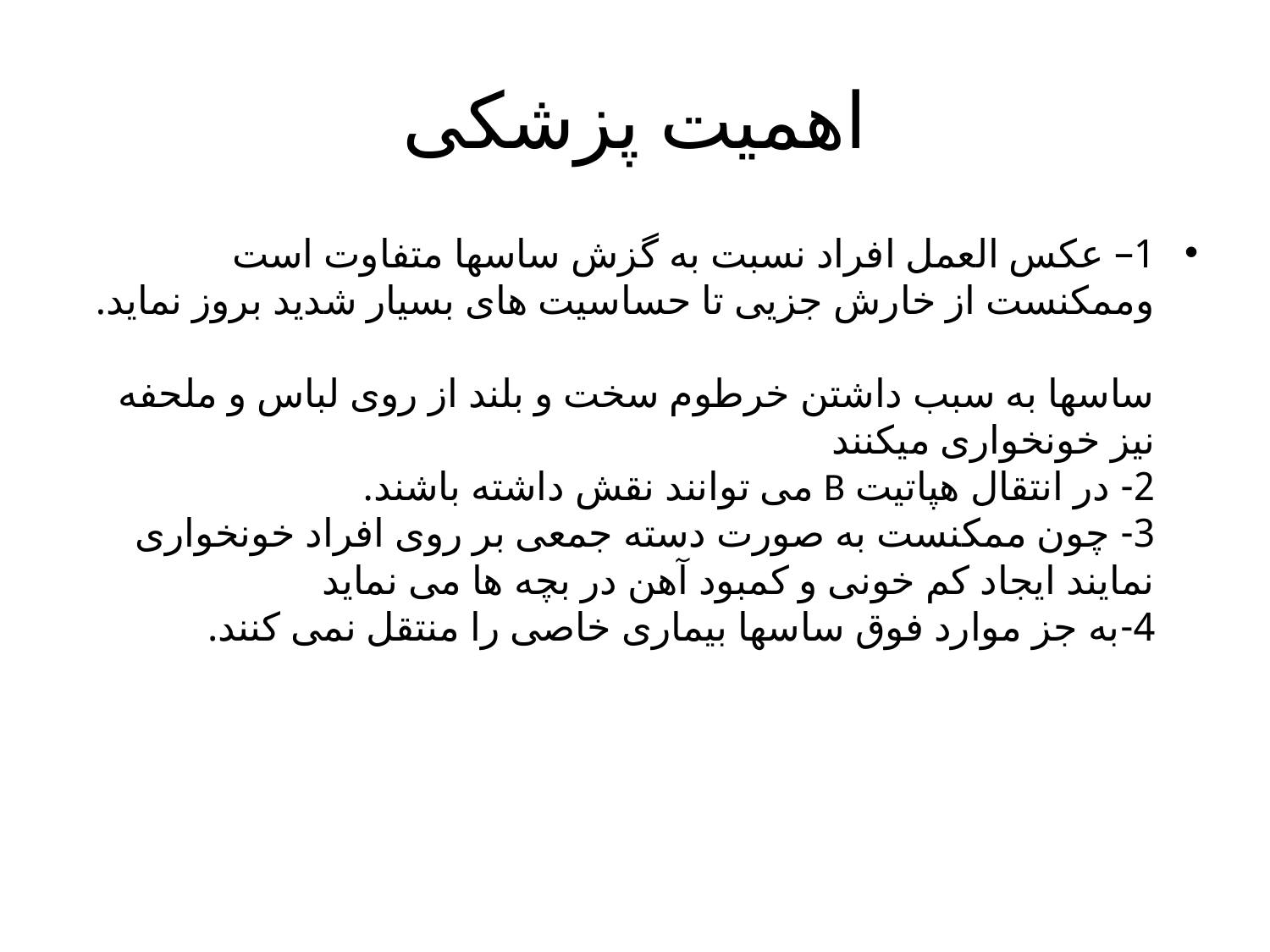

# اهمیت پزشکی
1– عکس العمل افراد نسبت به گزش ساسها متفاوت است وممكنست از خارش جزیی تا حساسیت های بسیار شدید بروز نماید.
ساسها به سبب داشتن خرطوم سخت و بلند از روی لباس و ملحفه نیز خونخواری میکنند
2- در انتقال هپاتیت B می توانند نقش داشته باشند.
3- چون ممكنست به صورت دسته جمعی بر روی افراد خونخواری نمایند ایجاد کم خونی و کمبود آهن در بچه ها می نماید
4-به جز موارد فوق ساسها بیماری خاصی را منتقل نمی کنند.